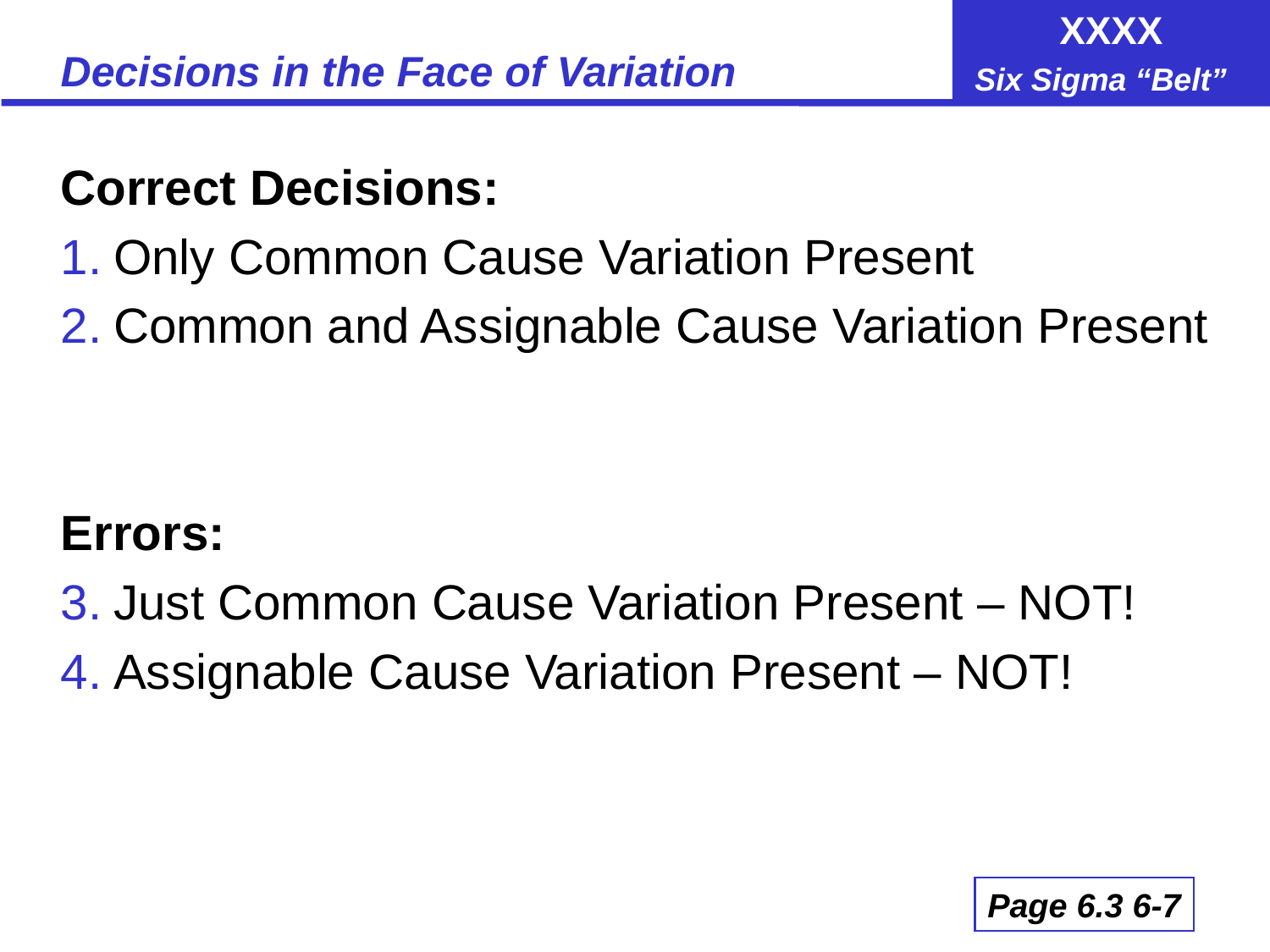

# Decisions in the Face of Variation
Correct Decisions:
Only Common Cause Variation Present
Common and Assignable Cause Variation Present

Errors:
Just Common Cause Variation Present – NOT!
Assignable Cause Variation Present – NOT!
Page 6.3 6-7